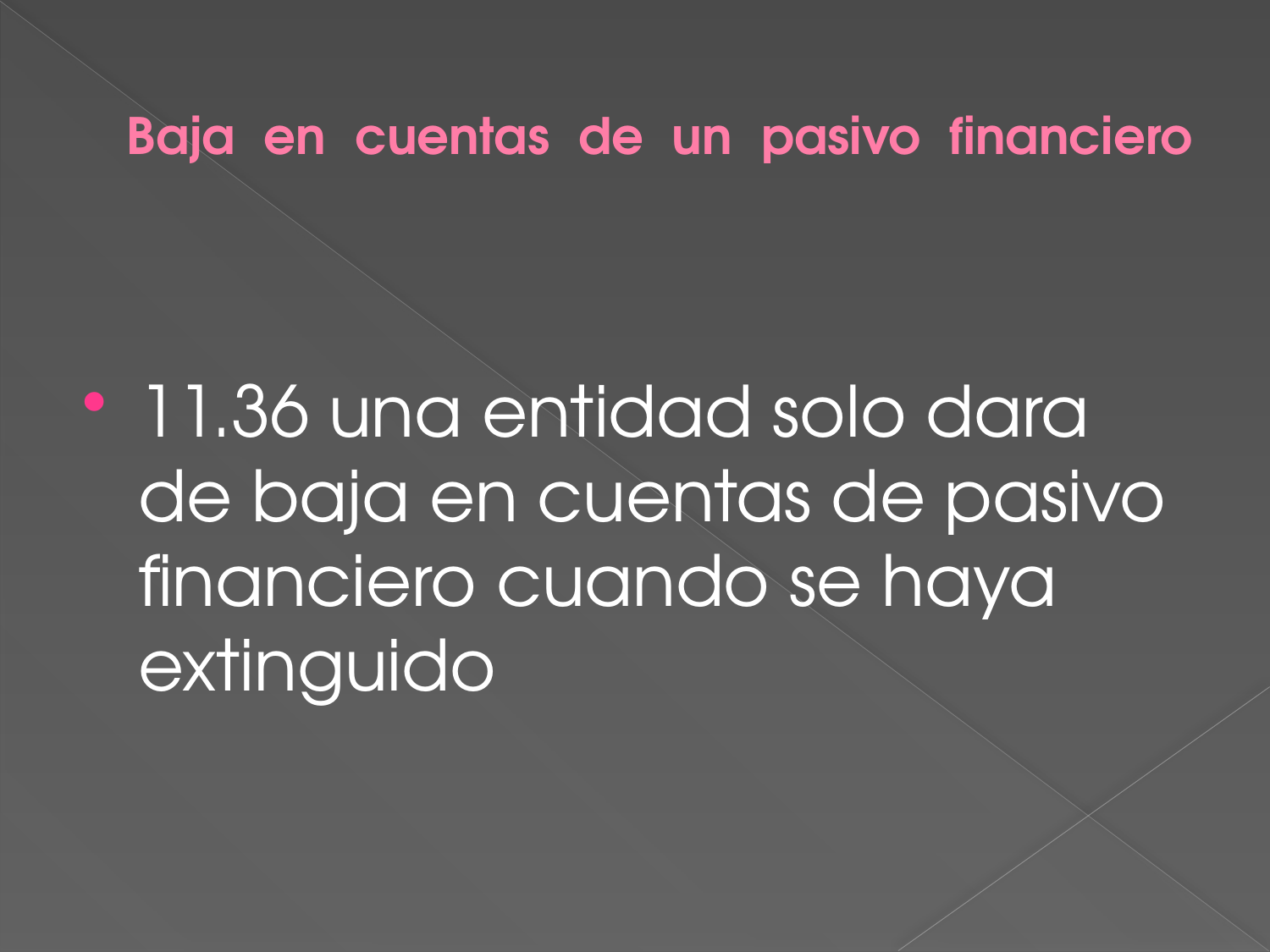

# Baja en cuentas de un pasivo financiero

11.36 una entidad solo dara de baja en cuentas de pasivo financiero cuando se haya extinguido